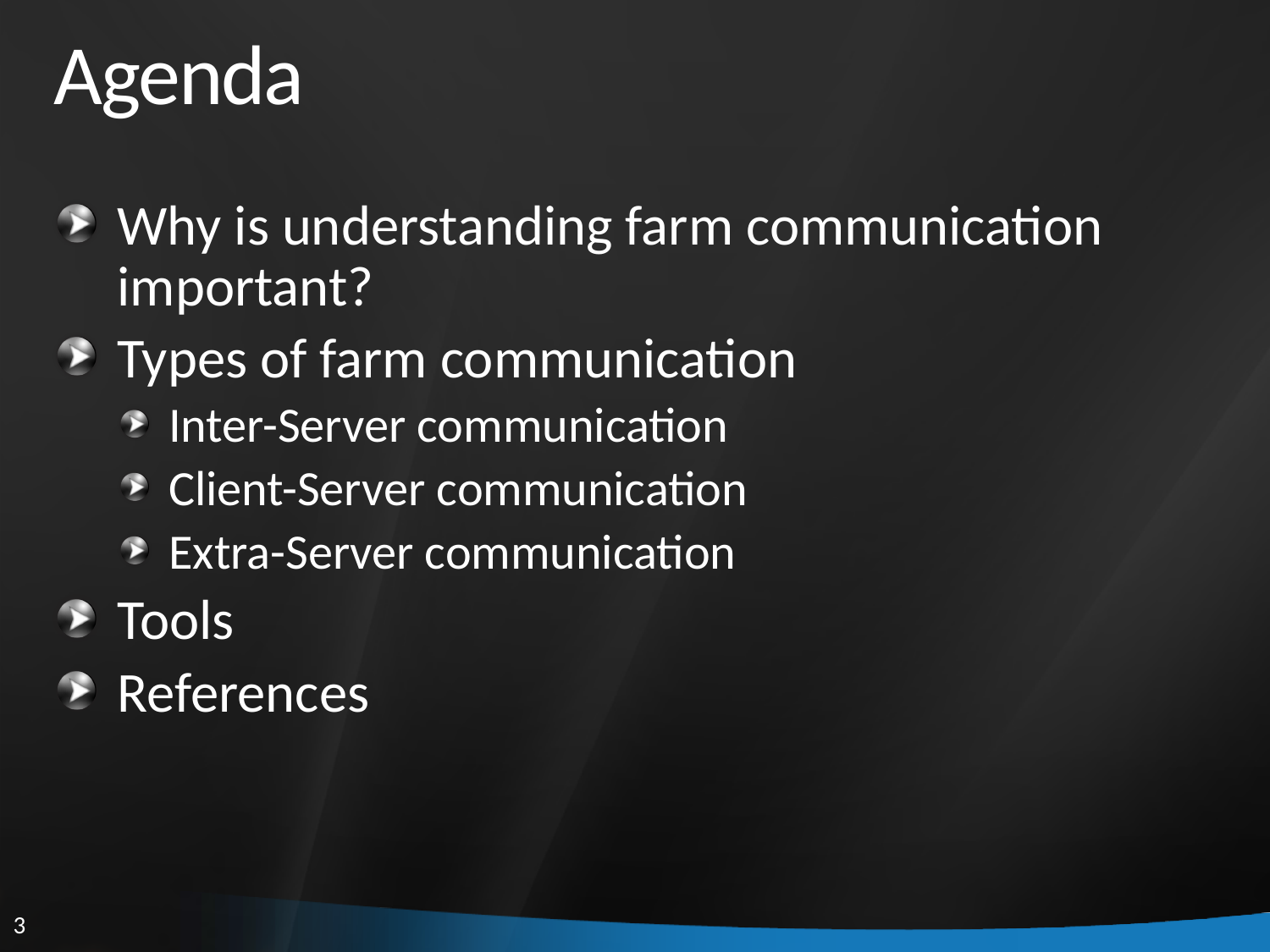

# Agenda
Why is understanding farm communication important?
Types of farm communication
Inter-Server communication
Client-Server communication
Extra-Server communication
Tools
References